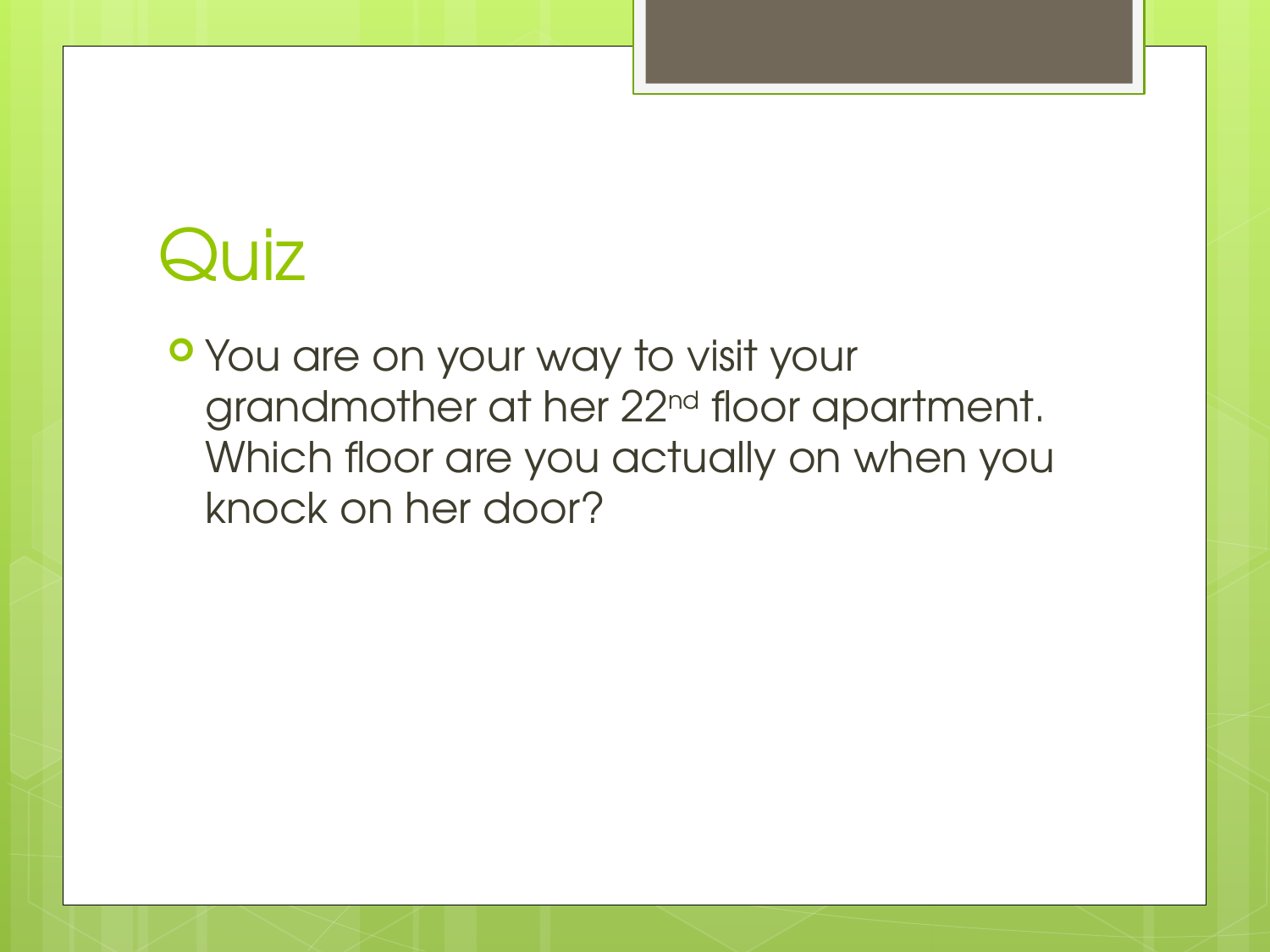

# Quiz
You are on your way to visit your grandmother at her 22nd floor apartment.  Which floor are you actually on when you knock on her door?